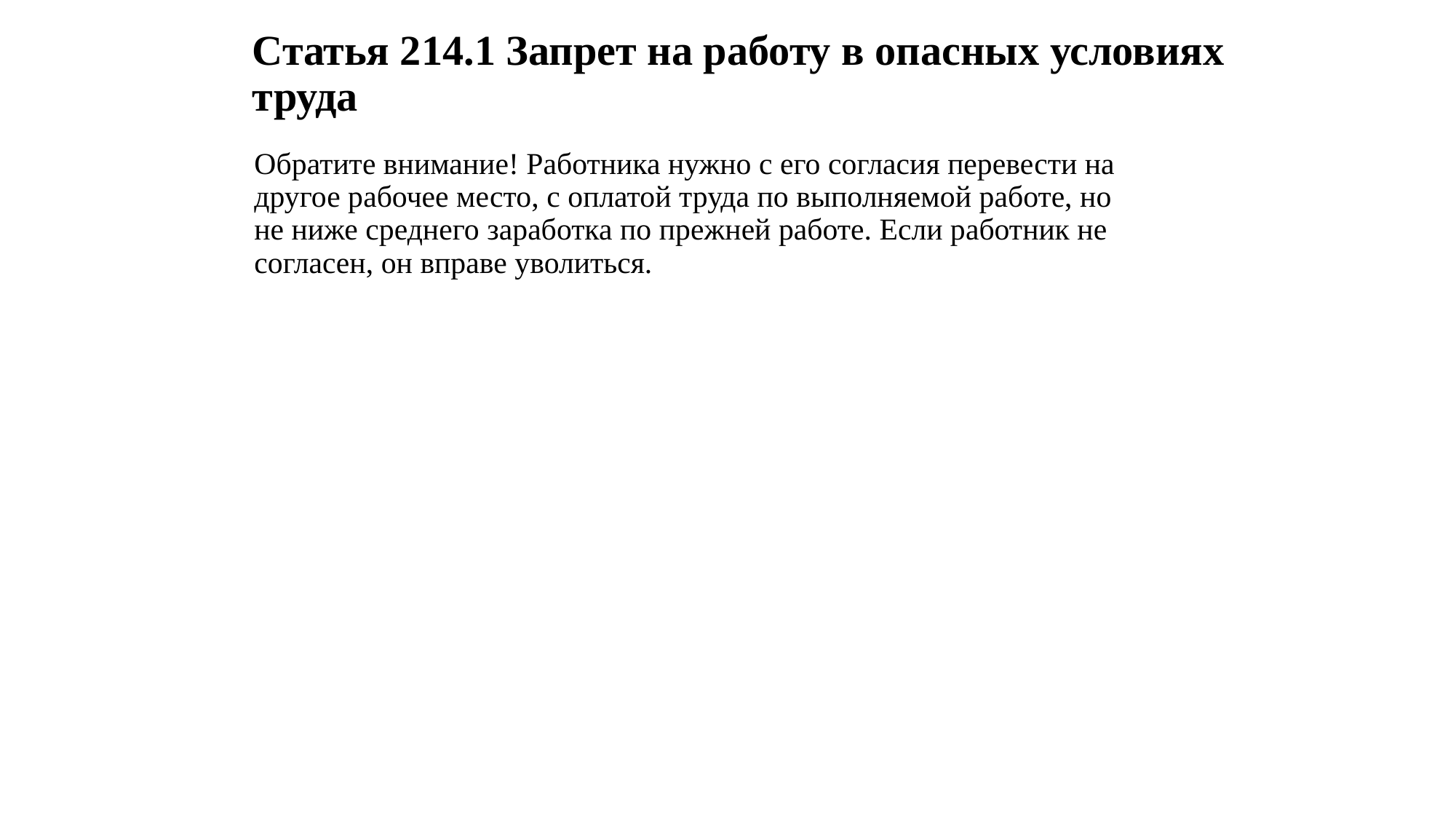

# Статья 214.1 Запрет на работу в опасных условиях труда
Обратите внимание! Работника нужно с его согласия перевести на другое рабочее место, с оплатой труда по выполняемой работе, но не ниже среднего заработка по прежней работе. Если работник не согласен, он вправе уволиться.